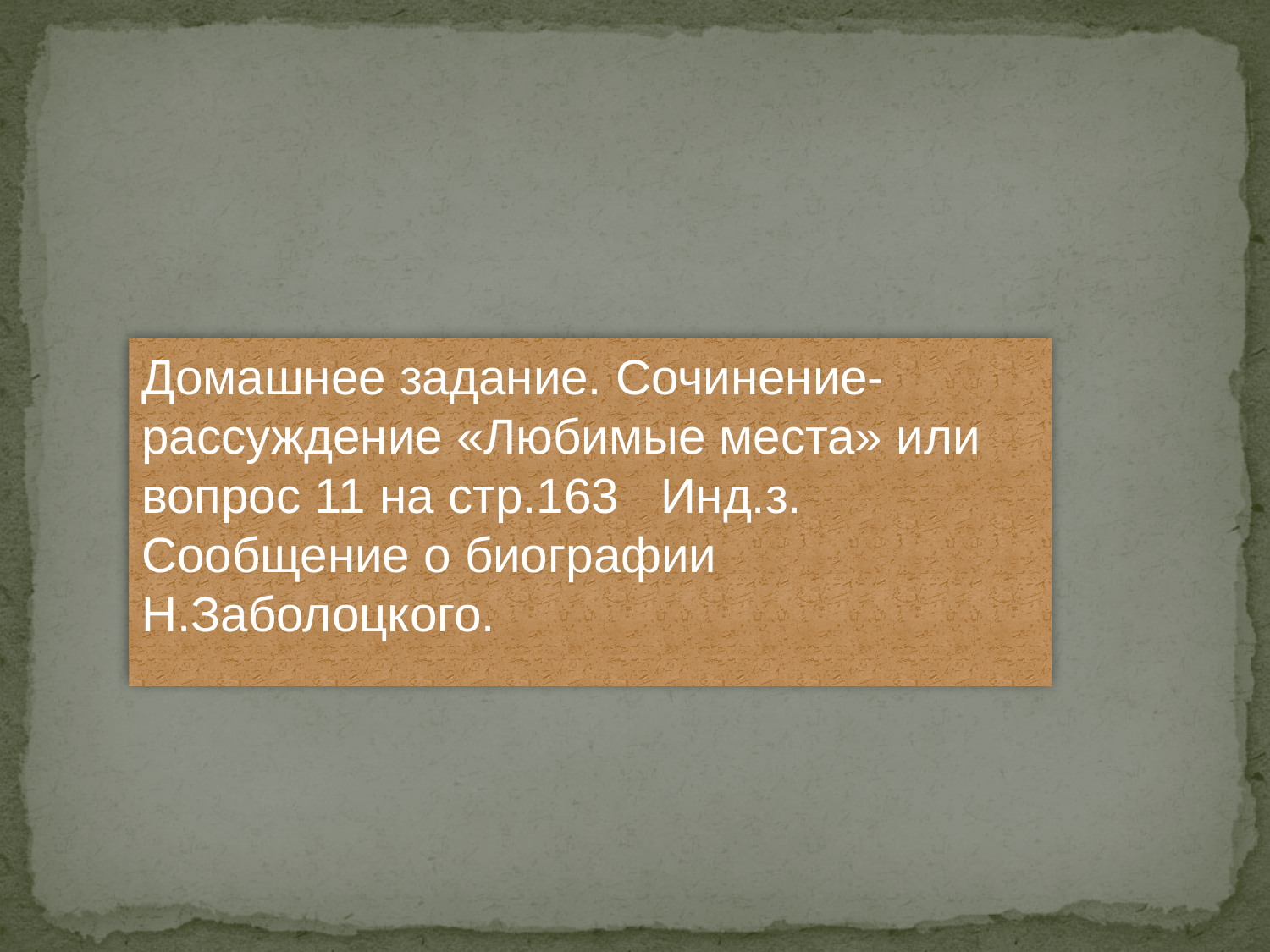

Домашнее задание. Сочинение-рассуждение «Любимые места» или вопрос 11 на стр.163   Инд.з. Сообщение о биографии Н.Заболоцкого.